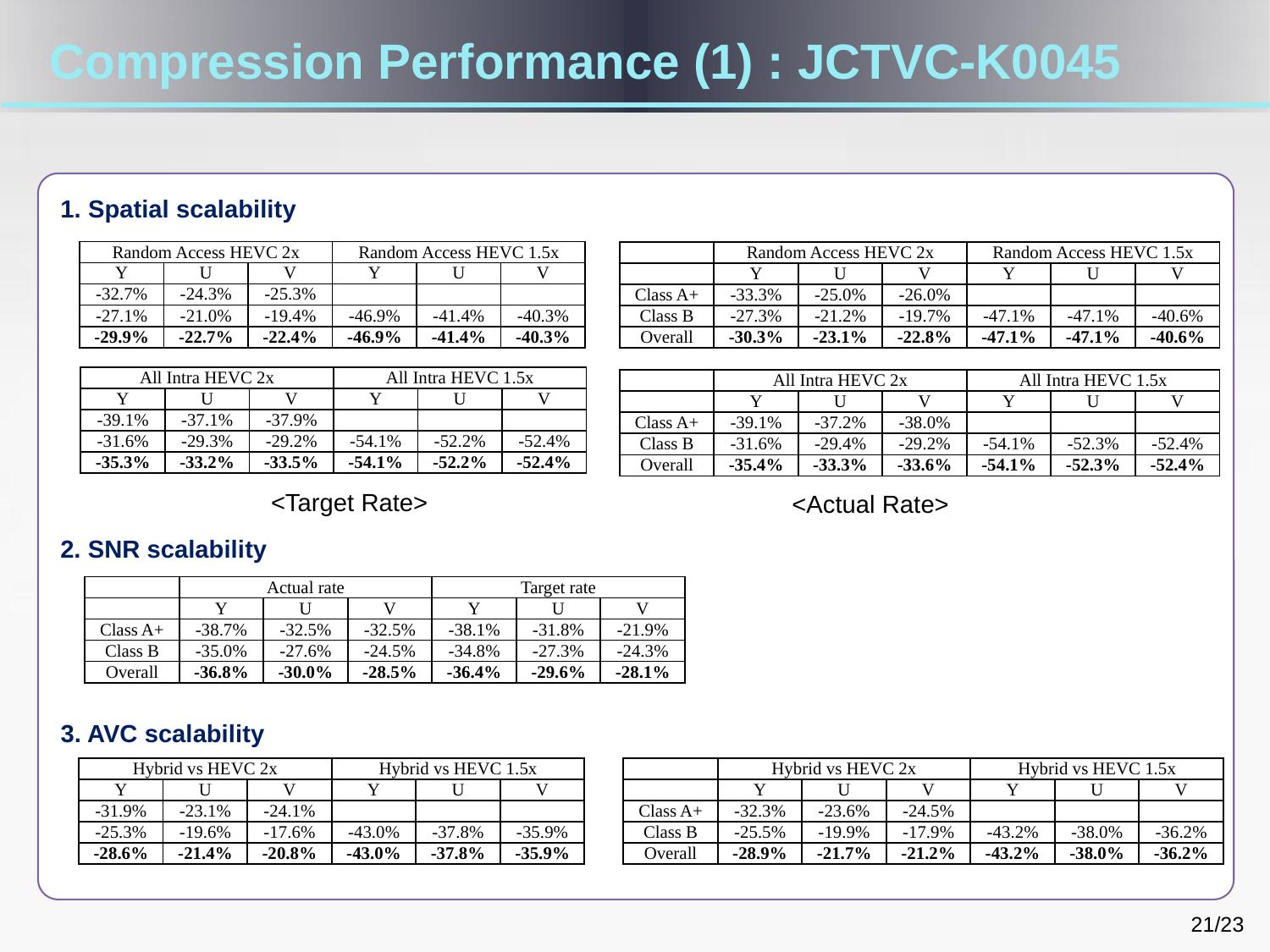

Compression Performance (1) : JCTVC-K0045

1. Spatial scalability
| Random Access HEVC 2x |  |  | Random Access HEVC 1.5x |  |  |
| --- | --- | --- | --- | --- | --- |
| Y | U | V | Y | U | V |
| -32.7% | -24.3% | -25.3% |  |  |  |
| -27.1% | -21.0% | -19.4% | -46.9% | -41.4% | -40.3% |
| -29.9% | -22.7% | -22.4% | -46.9% | -41.4% | -40.3% |
|  | Random Access HEVC 2x |  |  | Random Access HEVC 1.5x |  |  |
| --- | --- | --- | --- | --- | --- | --- |
|  | Y | U | V | Y | U | V |
| Class A+ | -33.3% | -25.0% | -26.0% |  |  |  |
| Class B | -27.3% | -21.2% | -19.7% | -47.1% | -47.1% | -40.6% |
| Overall | -30.3% | -23.1% | -22.8% | -47.1% | -47.1% | -40.6% |
| All Intra HEVC 2x |  |  | All Intra HEVC 1.5x |  |  |
| --- | --- | --- | --- | --- | --- |
| Y | U | V | Y | U | V |
| -39.1% | -37.1% | -37.9% |  |  |  |
| -31.6% | -29.3% | -29.2% | -54.1% | -52.2% | -52.4% |
| -35.3% | -33.2% | -33.5% | -54.1% | -52.2% | -52.4% |
|  | All Intra HEVC 2x |  |  | All Intra HEVC 1.5x |  |  |
| --- | --- | --- | --- | --- | --- | --- |
|  | Y | U | V | Y | U | V |
| Class A+ | -39.1% | -37.2% | -38.0% |  |  |  |
| Class B | -31.6% | -29.4% | -29.2% | -54.1% | -52.3% | -52.4% |
| Overall | -35.4% | -33.3% | -33.6% | -54.1% | -52.3% | -52.4% |
<Target Rate>
<Actual Rate>
2. SNR scalability
|  | Actual rate |  |  | Target rate |  |  |
| --- | --- | --- | --- | --- | --- | --- |
|  | Y | U | V | Y | U | V |
| Class A+ | -38.7% | -32.5% | -32.5% | -38.1% | -31.8% | -21.9% |
| Class B | -35.0% | -27.6% | -24.5% | -34.8% | -27.3% | -24.3% |
| Overall | -36.8% | -30.0% | -28.5% | -36.4% | -29.6% | -28.1% |
3. AVC scalability
|  | Hybrid vs HEVC 2x |  |  | Hybrid vs HEVC 1.5x |  |  |
| --- | --- | --- | --- | --- | --- | --- |
|  | Y | U | V | Y | U | V |
| Class A+ | -32.3% | -23.6% | -24.5% |  |  |  |
| Class B | -25.5% | -19.9% | -17.9% | -43.2% | -38.0% | -36.2% |
| Overall | -28.9% | -21.7% | -21.2% | -43.2% | -38.0% | -36.2% |
| Hybrid vs HEVC 2x |  |  | Hybrid vs HEVC 1.5x |  |  |
| --- | --- | --- | --- | --- | --- |
| Y | U | V | Y | U | V |
| -31.9% | -23.1% | -24.1% |  |  |  |
| -25.3% | -19.6% | -17.6% | -43.0% | -37.8% | -35.9% |
| -28.6% | -21.4% | -20.8% | -43.0% | -37.8% | -35.9% |